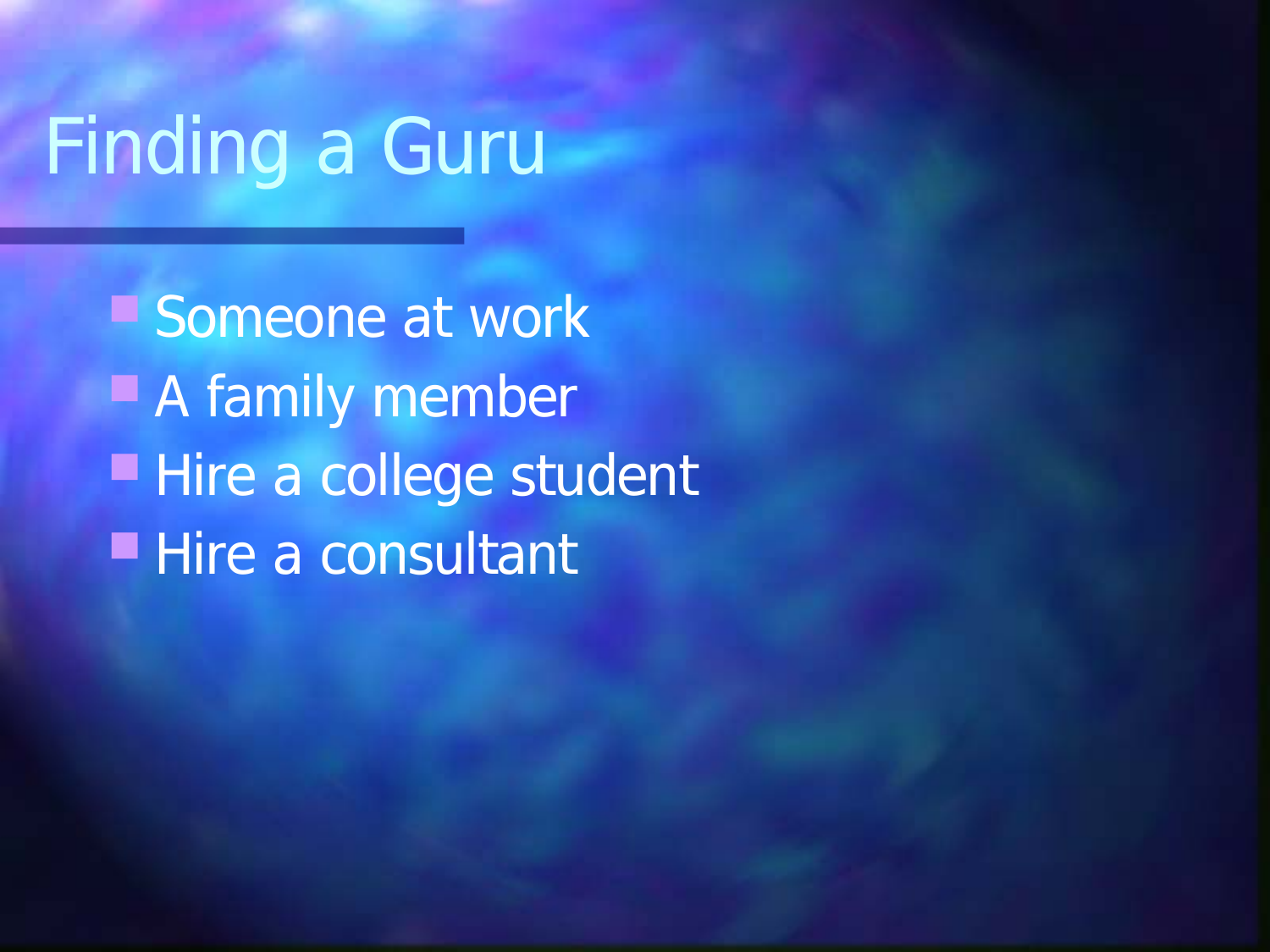

# Finding a Guru
Someone at work
A family member
Hire a college student
Hire a consultant